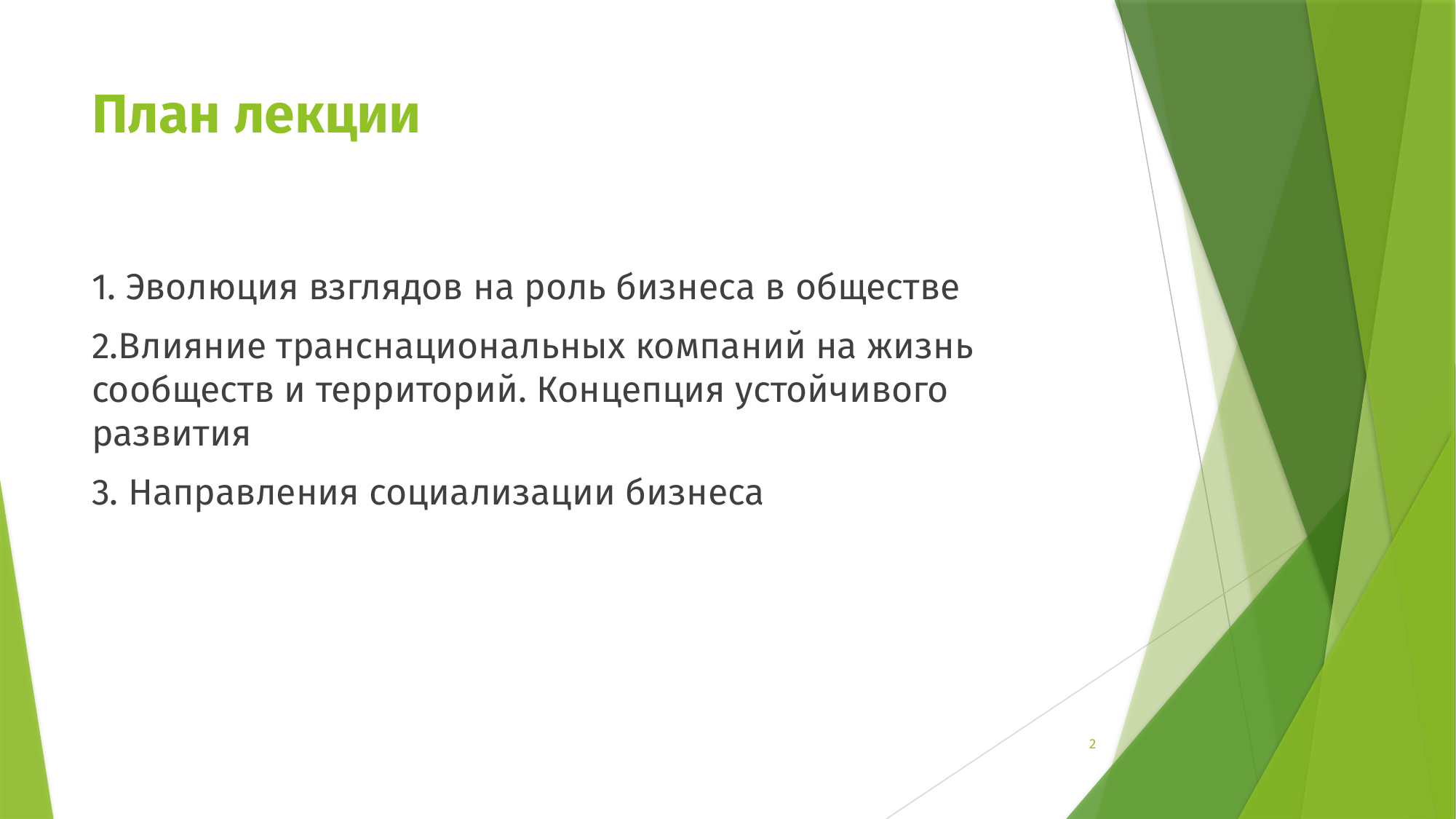

# План лекции
1. Эволюция взглядов на роль бизнеса в обществе
2.Влияние транснациональных компаний на жизнь сообществ и территорий. Концепция устойчивого развития
3. Направления социализации бизнеса

2